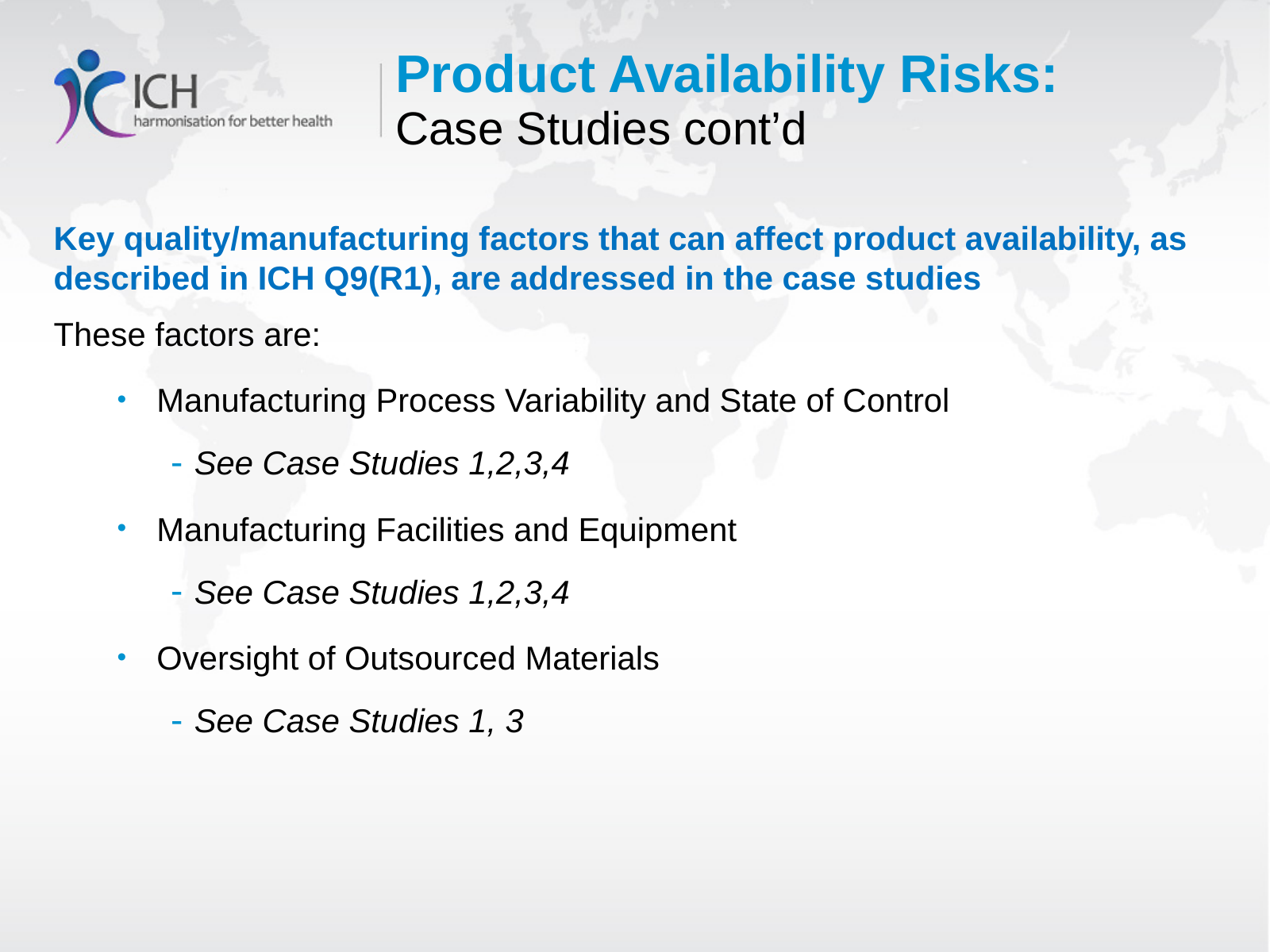

Product Availability Risks:
Case Studies cont’d
Key quality/manufacturing factors that can affect product availability, as described in ICH Q9(R1), are addressed in the case studies
These factors are:
Manufacturing Process Variability and State of Control
See Case Studies 1,2,3,4
Manufacturing Facilities and Equipment
See Case Studies 1,2,3,4
Oversight of Outsourced Materials
See Case Studies 1, 3